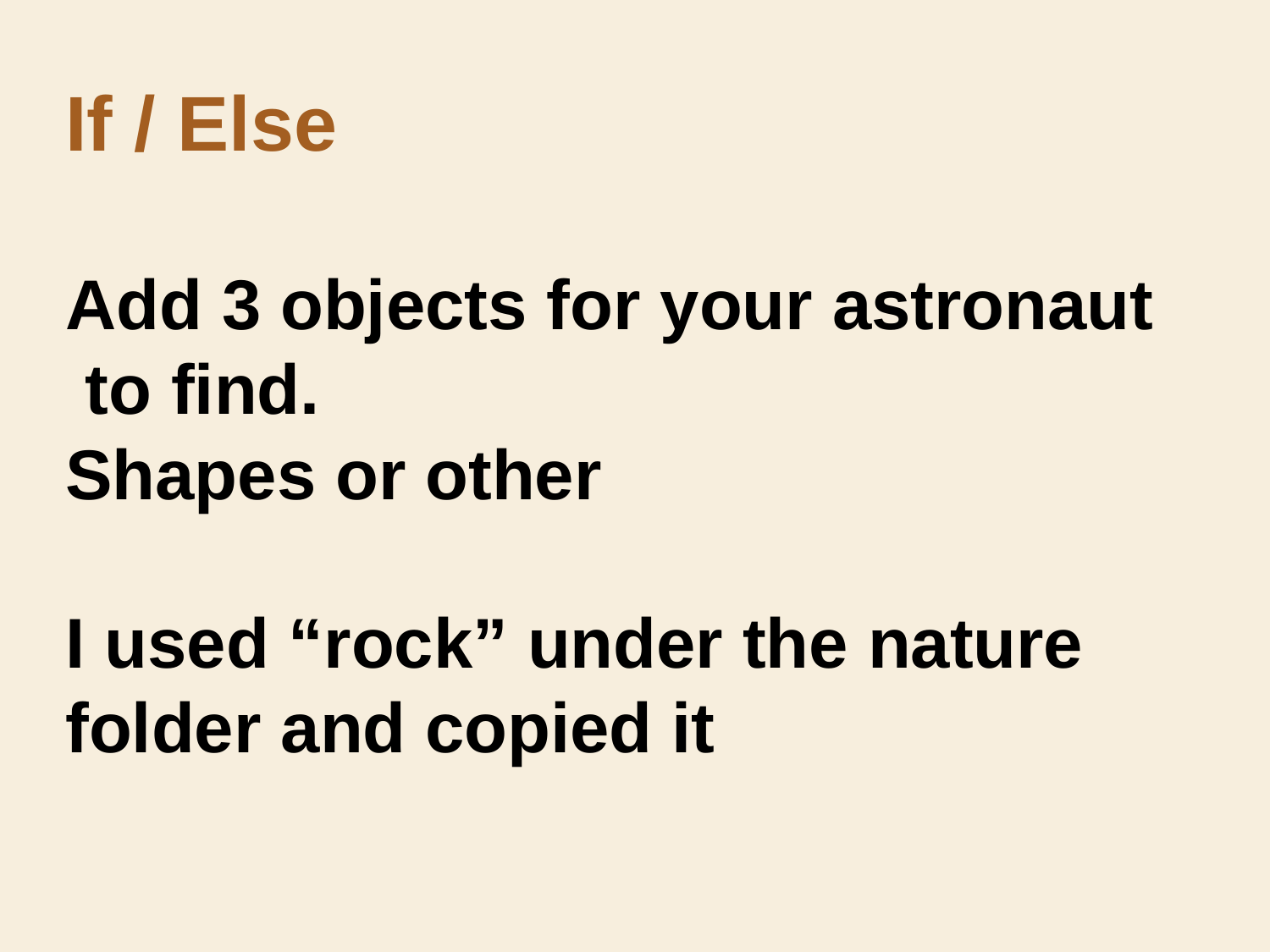

If / Else

Add 3 objects for your astronaut  to find.
Shapes or other

I used “rock” under the nature folder and copied it